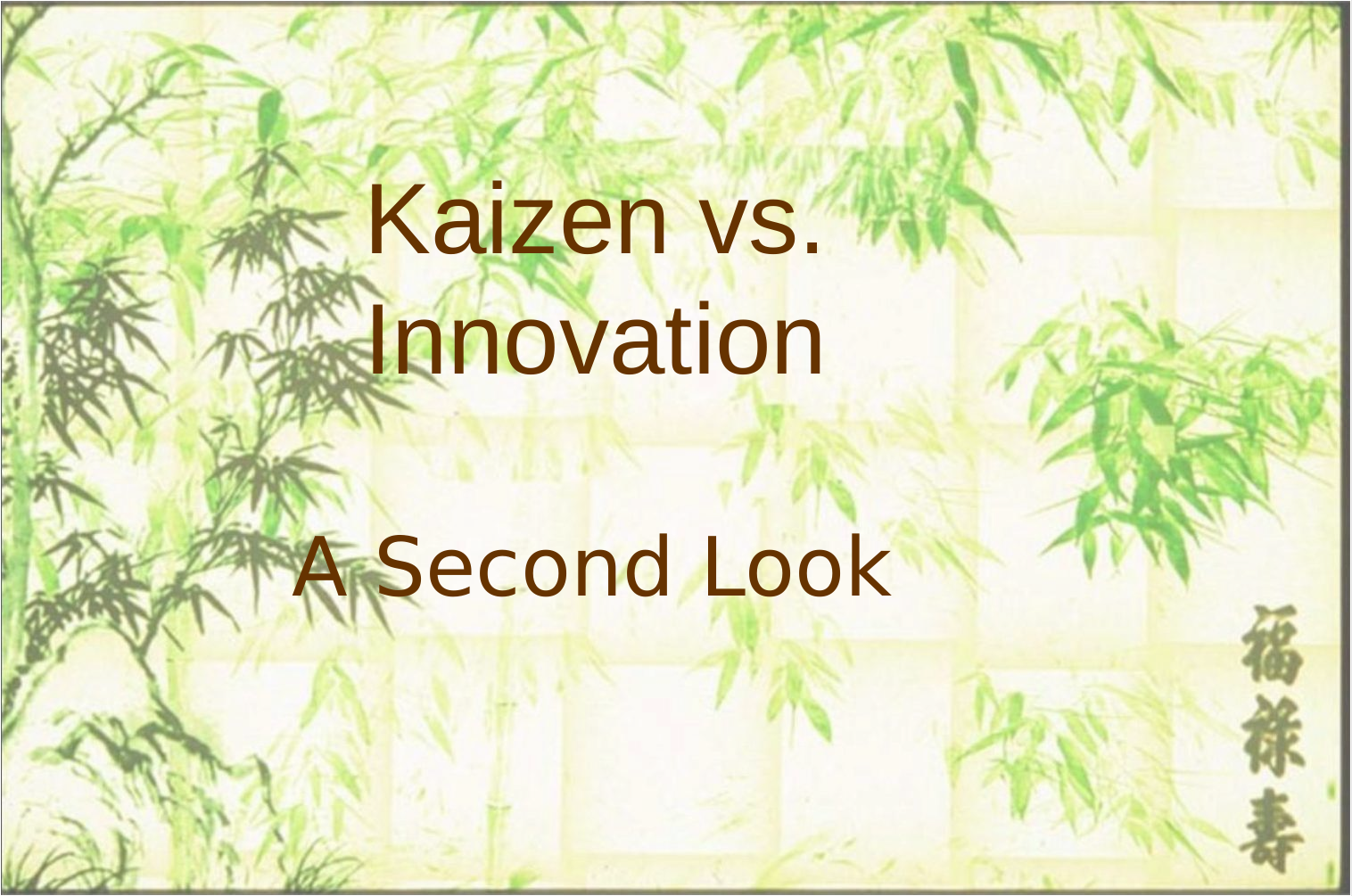

# Kaizen vs. Innovation
A Second Look